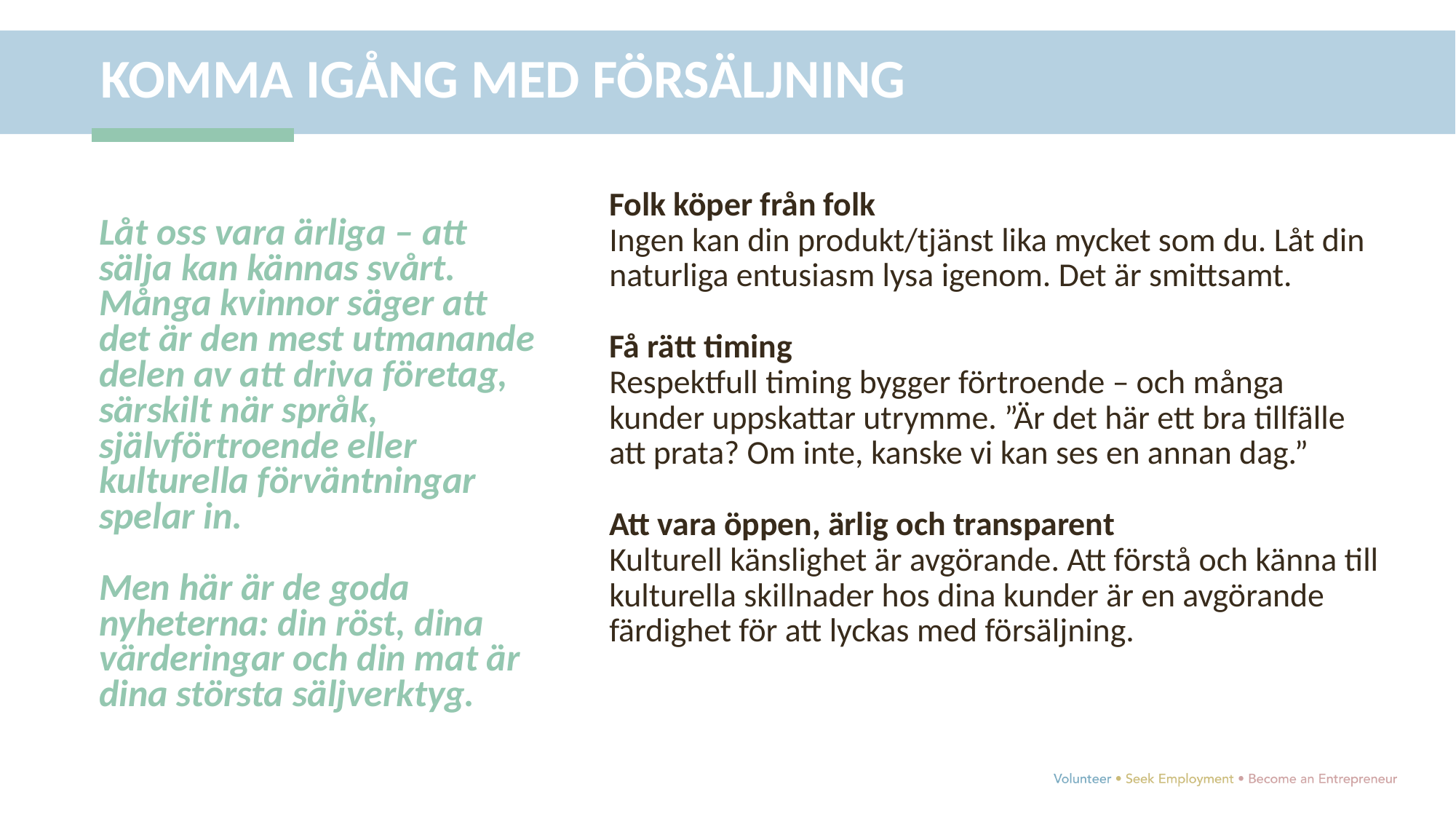

KOMMA IGÅNG MED FÖRSÄLJNING
Folk köper från folk
Ingen kan din produkt/tjänst lika mycket som du. Låt din naturliga entusiasm lysa igenom. Det är smittsamt.

Få rätt timing
Respektfull timing bygger förtroende – och många kunder uppskattar utrymme. ”Är det här ett bra tillfälle att prata? Om inte, kanske vi kan ses en annan dag.”

Att vara öppen, ärlig och transparent
Kulturell känslighet är avgörande. Att förstå och känna till kulturella skillnader hos dina kunder är en avgörande färdighet för att lyckas med försäljning.

Låt oss vara ärliga – att sälja kan kännas svårt. Många kvinnor säger att det är den mest utmanande delen av att driva företag, särskilt när språk, självförtroende eller kulturella förväntningar spelar in.

Men här är de goda nyheterna: din röst, dina värderingar och din mat är dina största säljverktyg.